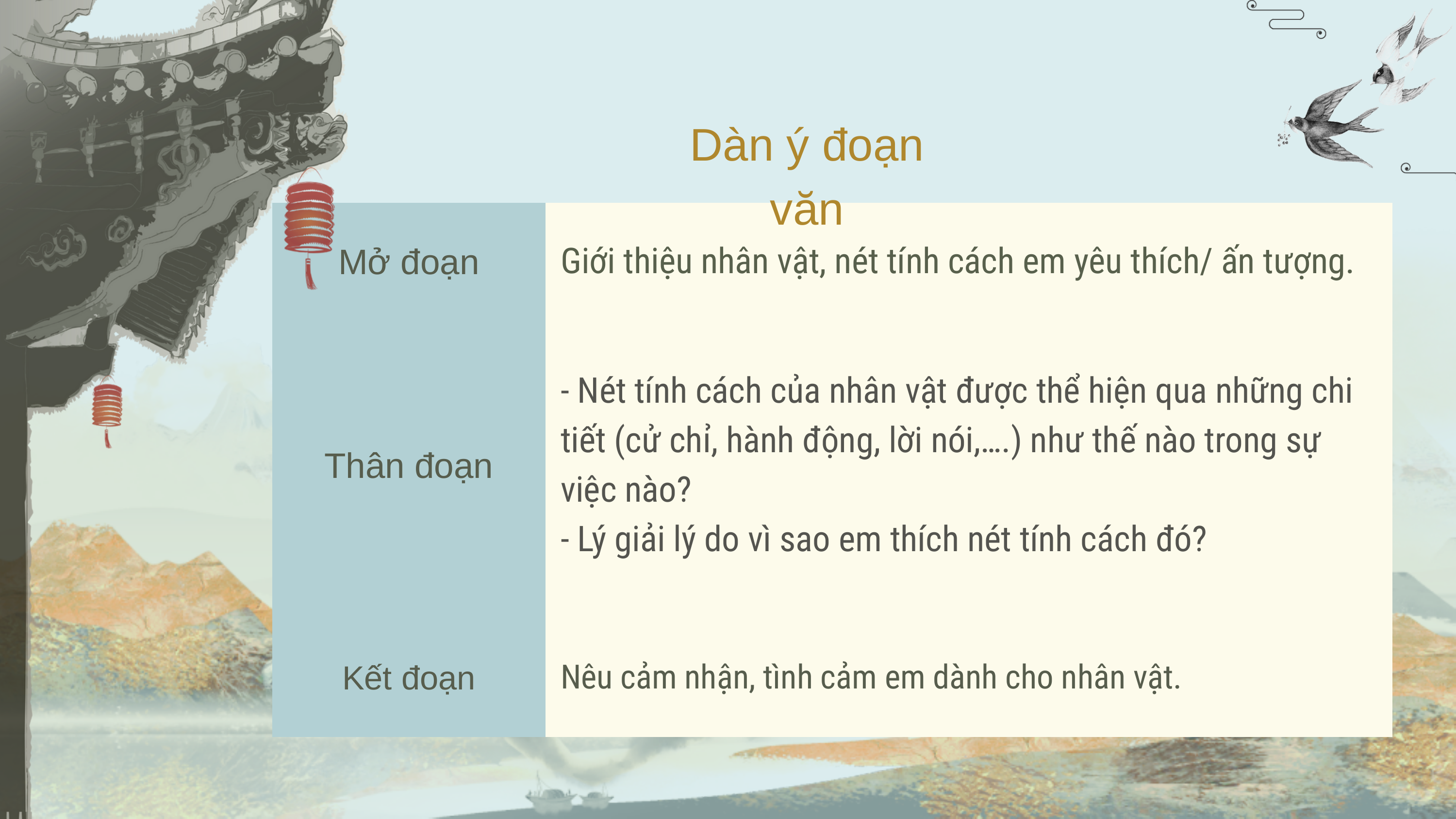

Dàn ý đoạn văn
| Mở đoạn | Giới thiệu nhân vật, nét tính cách em yêu thích/ ấn tượng. |
| --- | --- |
| Thân đoạn | - Nét tính cách của nhân vật được thể hiện qua những chi tiết (cử chỉ, hành động, lời nói,….) như thế nào trong sự việc nào? - Lý giải lý do vì sao em thích nét tính cách đó? |
| Kết đoạn | Nêu cảm nhận, tình cảm em dành cho nhân vật. |